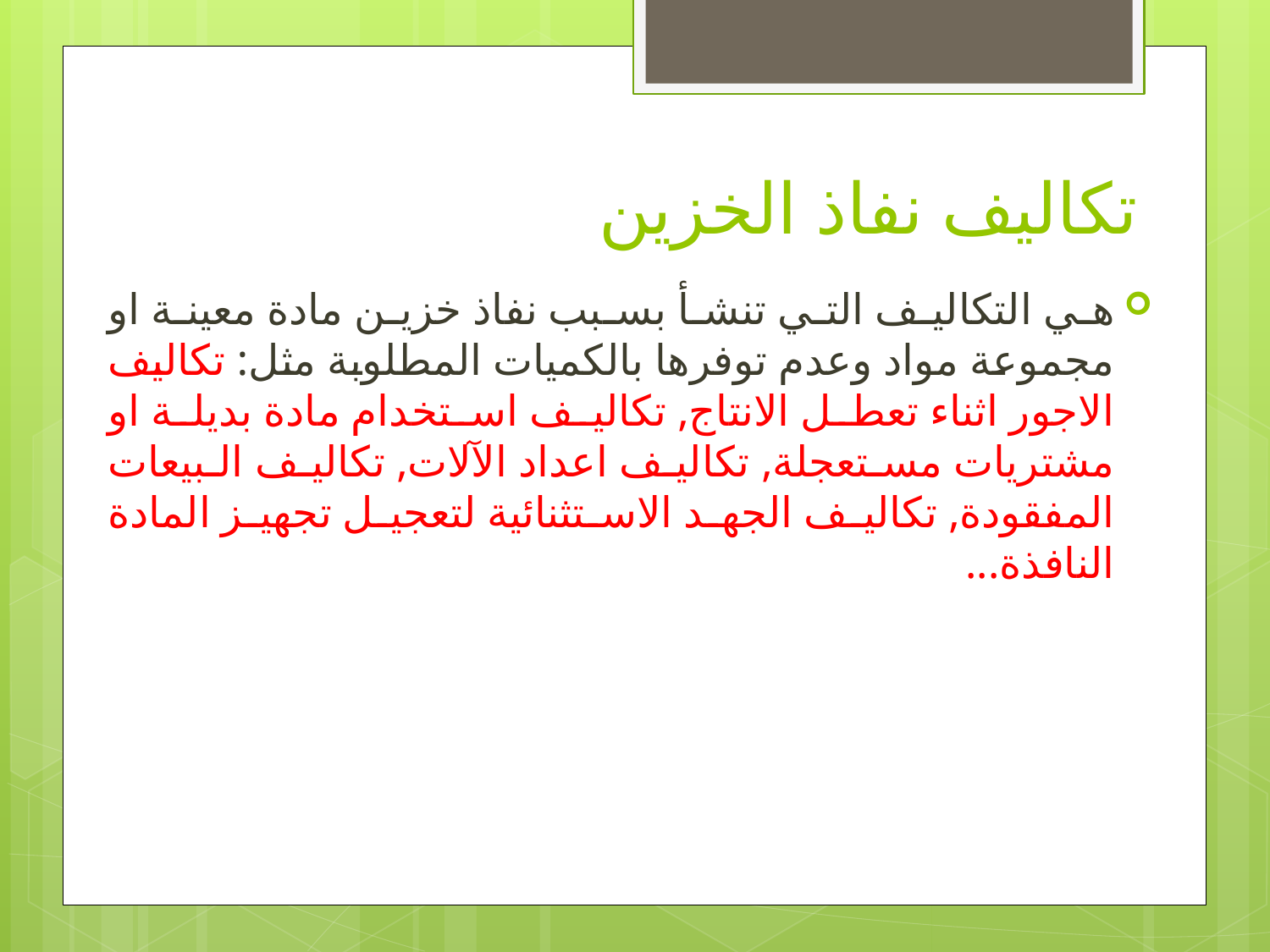

# تكاليف نفاذ الخزين
هي التكاليف التي تنشأ بسبب نفاذ خزين مادة معينة او مجموعة مواد وعدم توفرها بالكميات المطلوبة مثل: تكاليف الاجور اثناء تعطل الانتاج, تكاليف استخدام مادة بديلة او مشتريات مستعجلة, تكاليف اعداد الآلات, تكاليف البيعات المفقودة, تكاليف الجهد الاستثنائية لتعجيل تجهيز المادة النافذة...